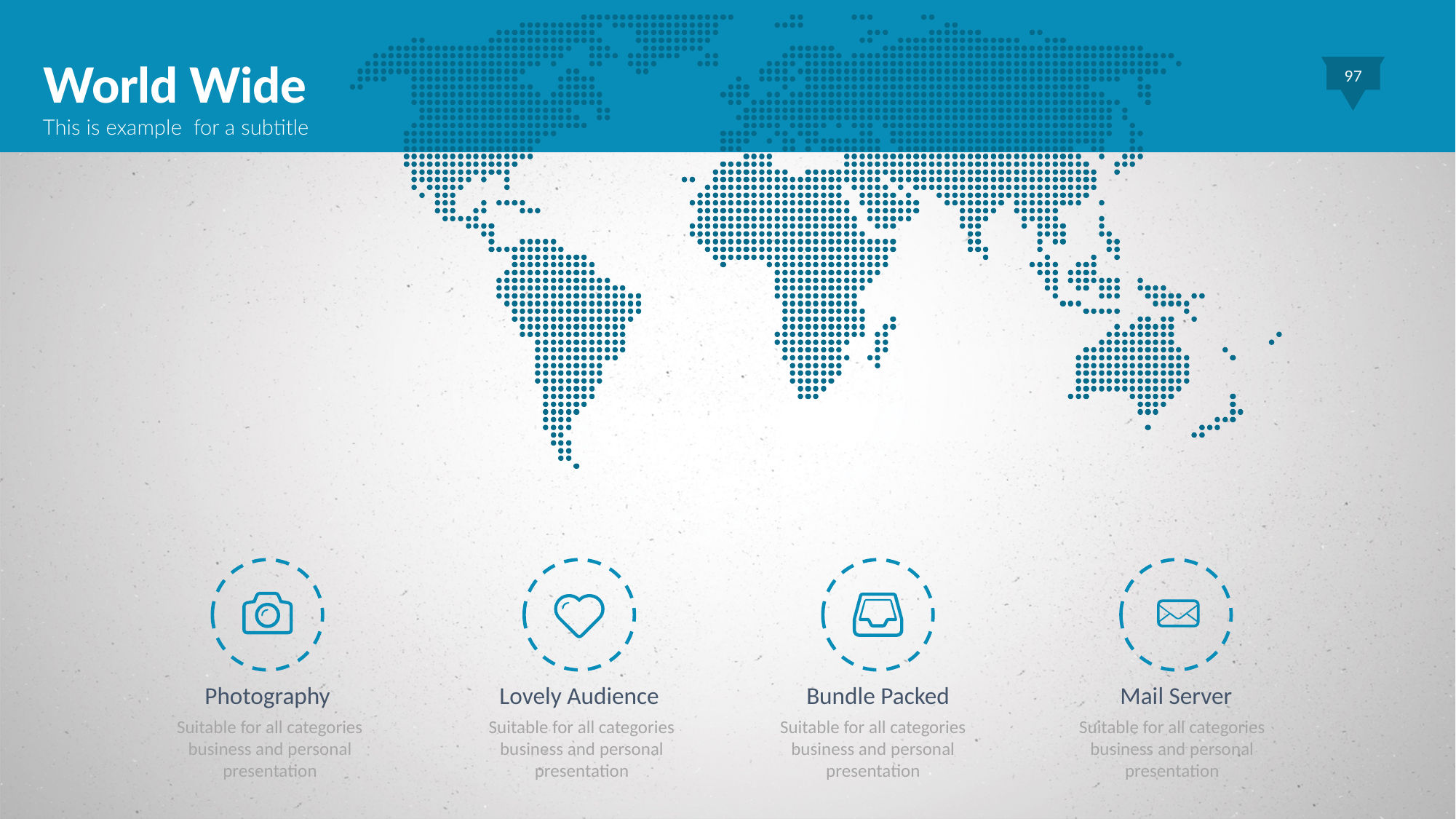

World Wide
This is example  for a subtitle

97

Photography
Lovely Audience
Bundle Packed
Mail Server
Suitable for all categories business and personal presentation
Suitable for all categories business and personal presentation
Suitable for all categories business and personal presentation
Suitable for all categories business and personal presentation